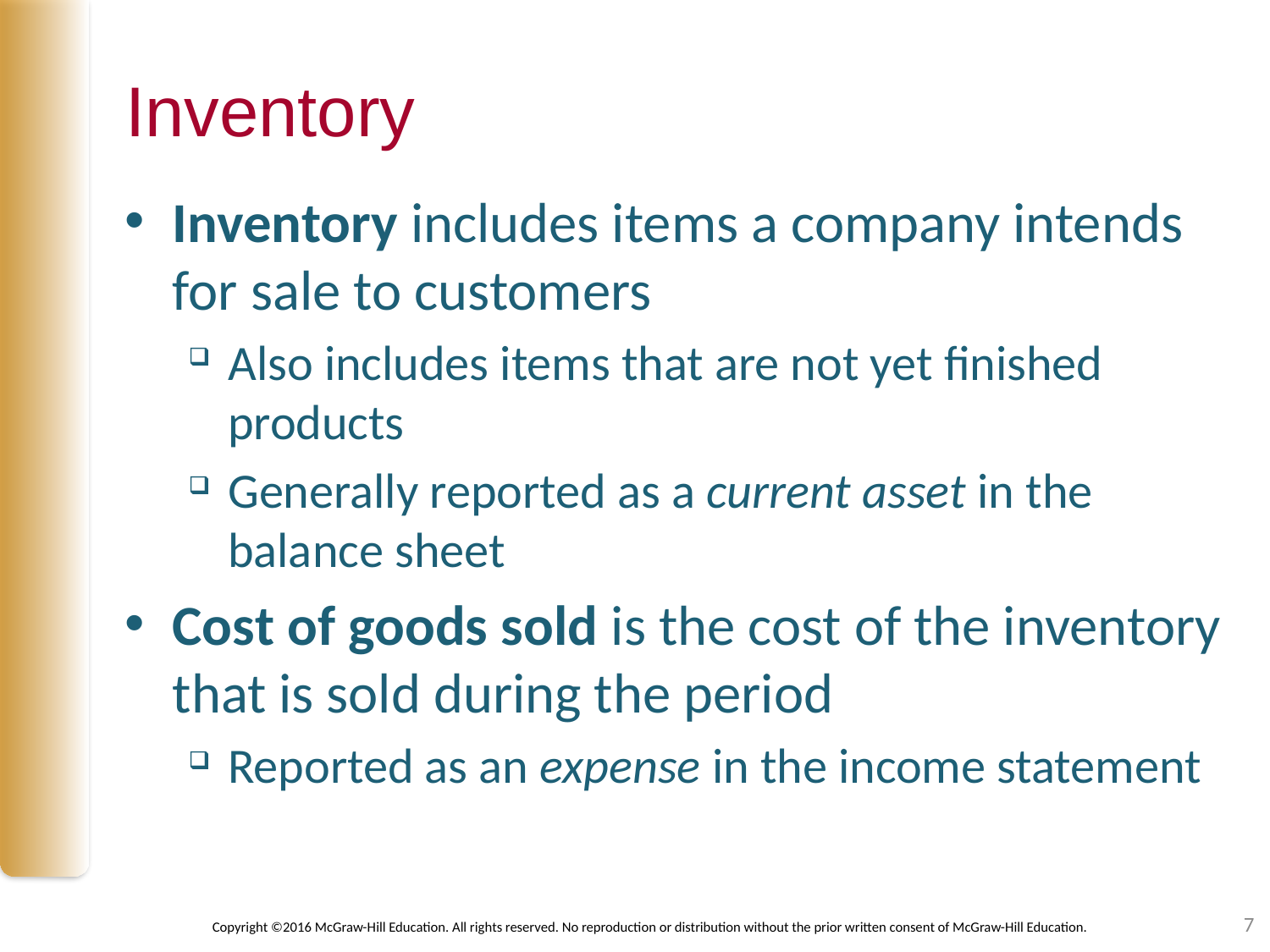

# Inventory
Inventory includes items a company intends for sale to customers
Also includes items that are not yet finished products
Generally reported as a current asset in the balance sheet
Cost of goods sold is the cost of the inventory that is sold during the period
Reported as an expense in the income statement
7
Copyright ©2016 McGraw-Hill Education. All rights reserved. No reproduction or distribution without the prior written consent of McGraw-Hill Education.